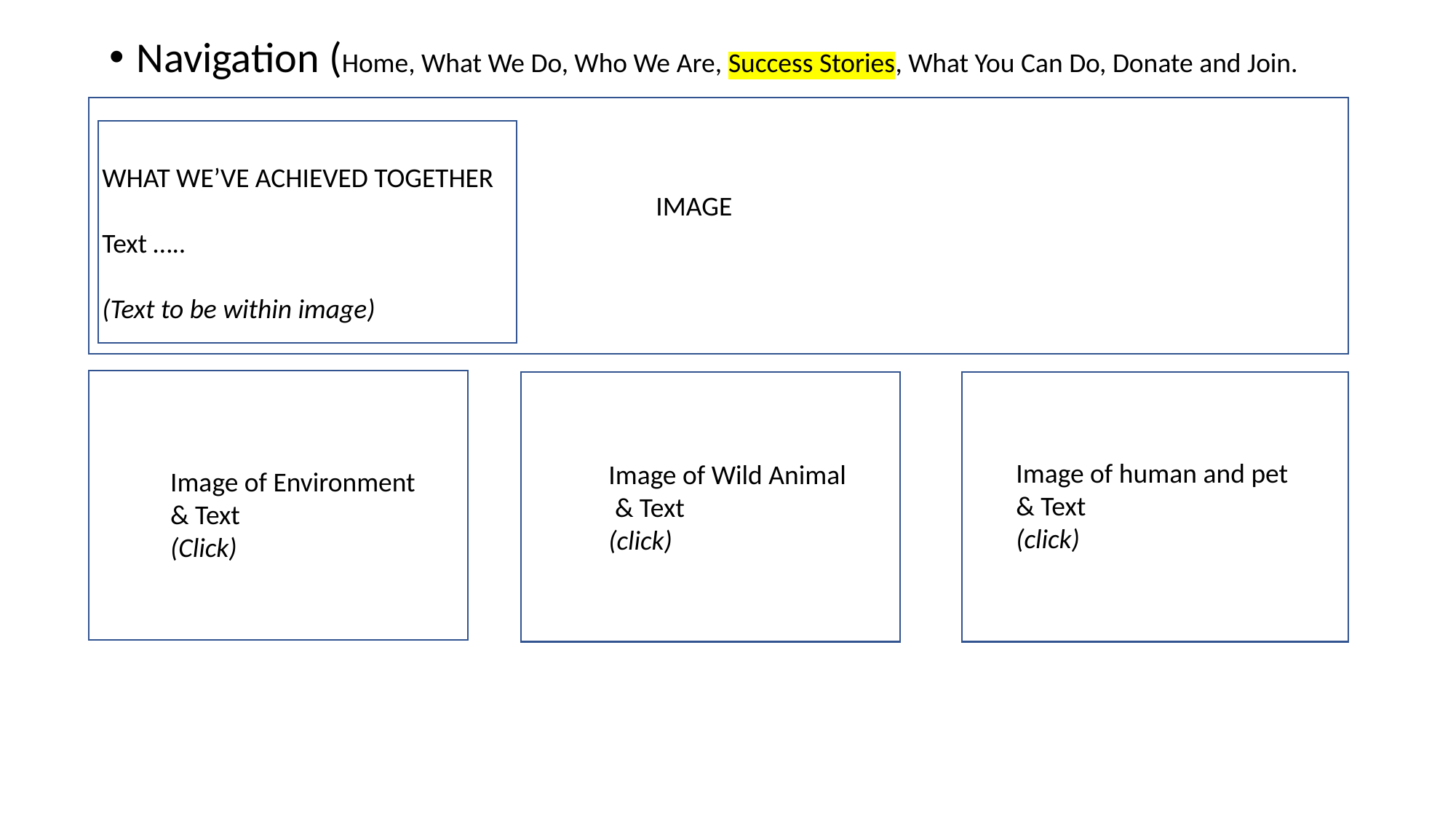

Navigation (Home, What We Do, Who We Are, Success Stories, What You Can Do, Donate and Join.

WHAT WE’VE ACHIEVED TOGETHER

Text …..

(Text to be within image)
IMAGE

Image of human and pet
& Text
(click)
Image of Wild Animal
 & Text
(click)
Image of Environment
& Text
(Click)